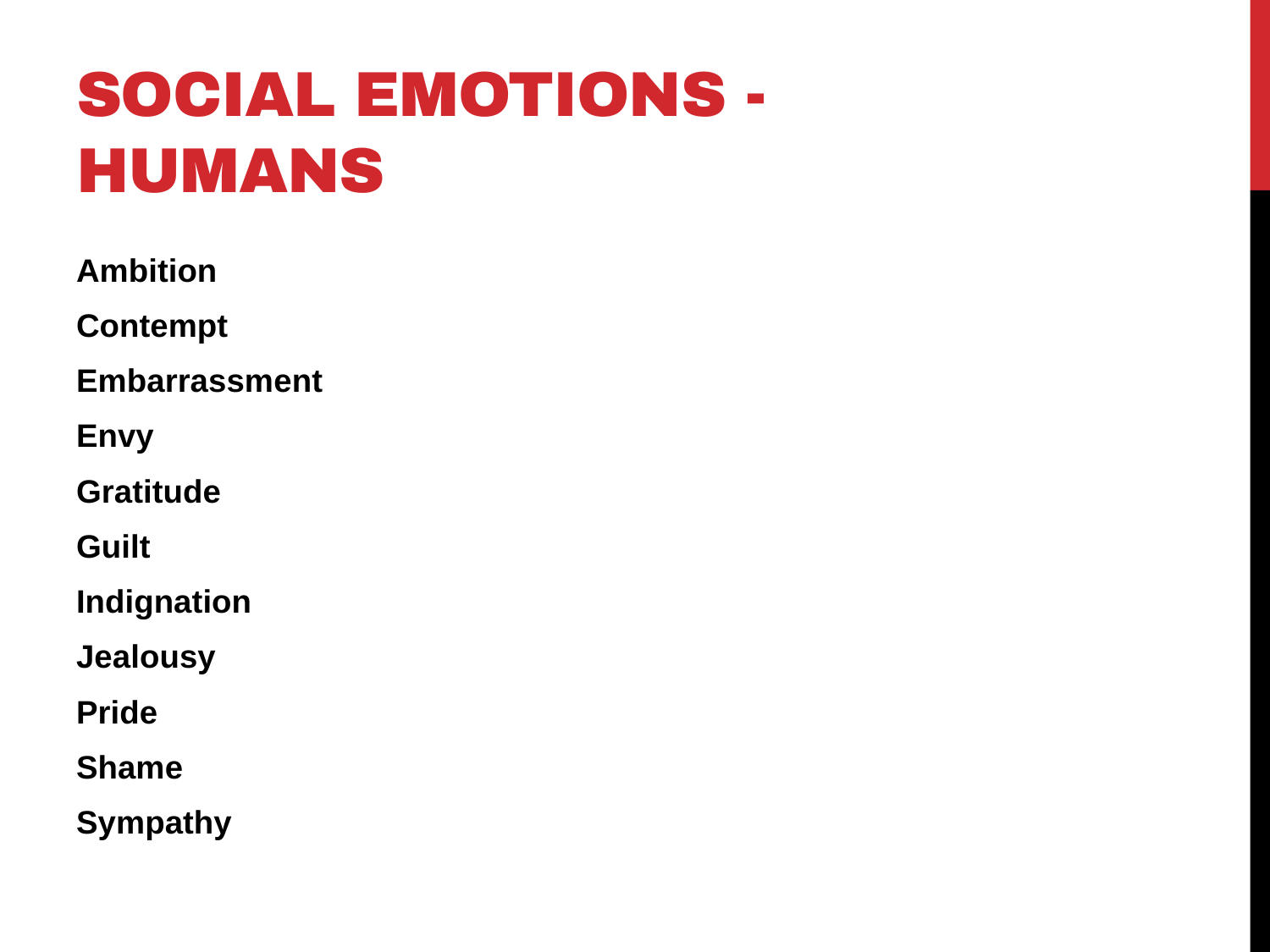

# Social Emotions - HUMANS
Ambition
Contempt
Embarrassment
Envy
Gratitude
Guilt
Indignation
Jealousy
Pride
Shame
Sympathy